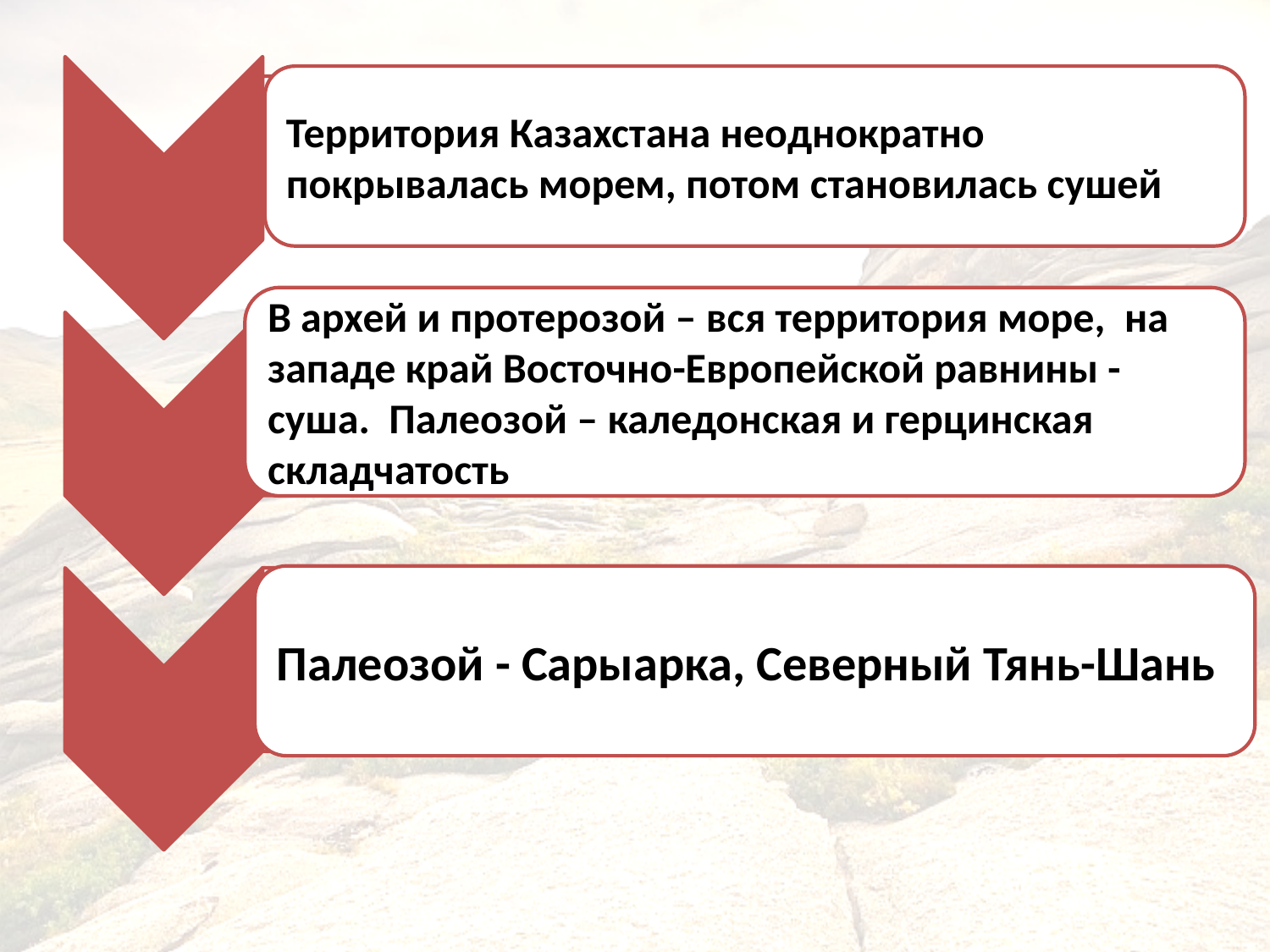

Каковы особенности образования равнин и гор на территории Казахстана?

Что представляла собой территория Казахстана в начале палеозоя?

Когда происходило каледонское горообразование? Какие горы возникли в этот период?
Территория Казахстана неоднократно покрывалась морем, потом становилась сушей
В архей и протерозой – вся территория море,  на западе край Восточно-Европейской равнины -  суша.  Палеозой – каледонская и герцинская складчатость
Палеозой - Сарыарка, Северный Тянь-Шань